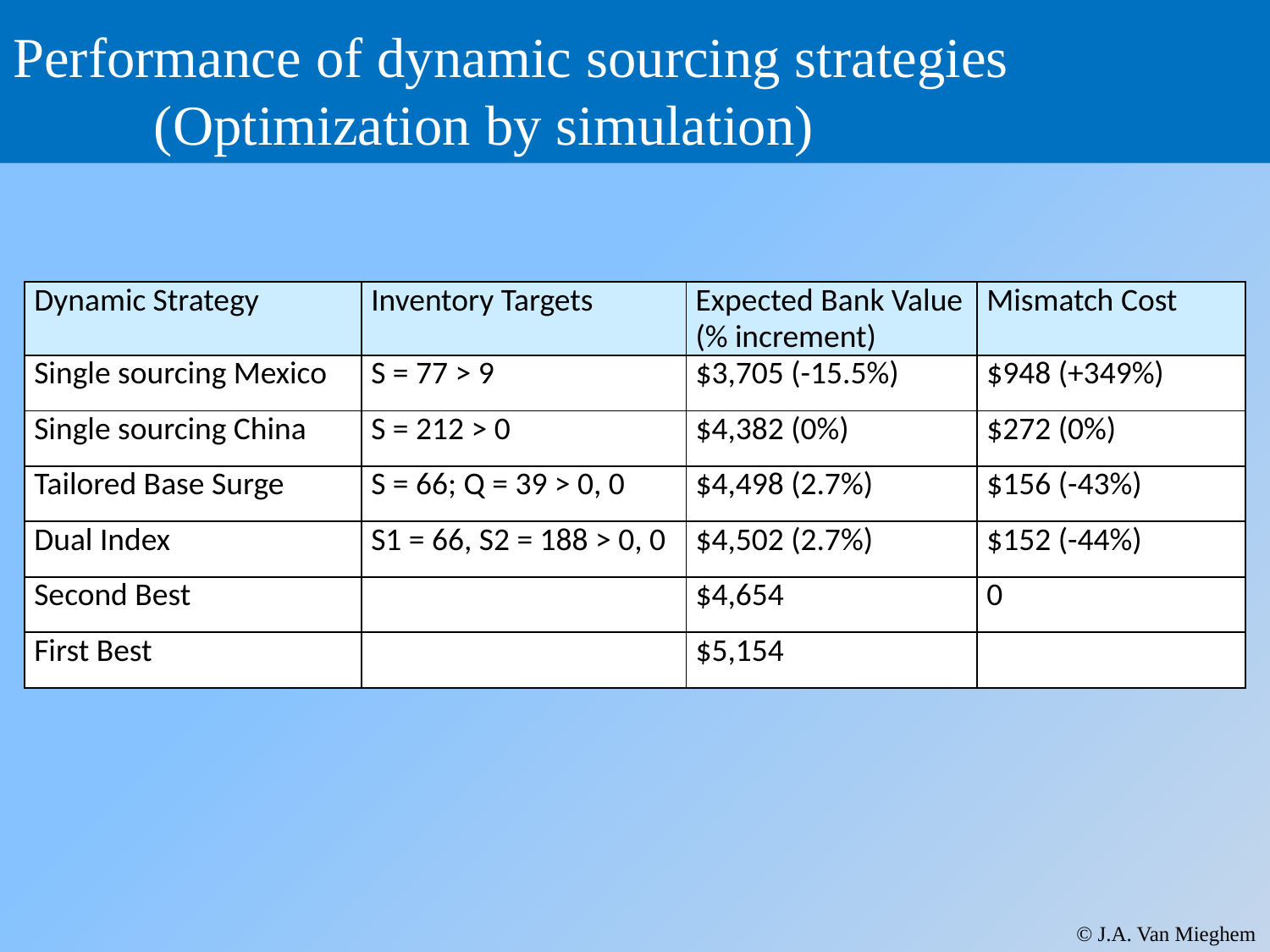

# Performance of dynamic sourcing strategies (Optimization by simulation)
| Dynamic Strategy | Inventory Targets | Expected Bank Value (% increment) | Mismatch Cost |
| --- | --- | --- | --- |
| Single sourcing Mexico | S = 77 > 9 | $3,705 (-15.5%) | $948 (+349%) |
| Single sourcing China | S = 212 > 0 | $4,382 (0%) | $272 (0%) |
| Tailored Base Surge | S = 66; Q = 39 > 0, 0 | $4,498 (2.7%) | $156 (-43%) |
| Dual Index | S1 = 66, S2 = 188 > 0, 0 | $4,502 (2.7%) | $152 (-44%) |
| Second Best |  | $4,654 | 0 |
| First Best |  | $5,154 |  |